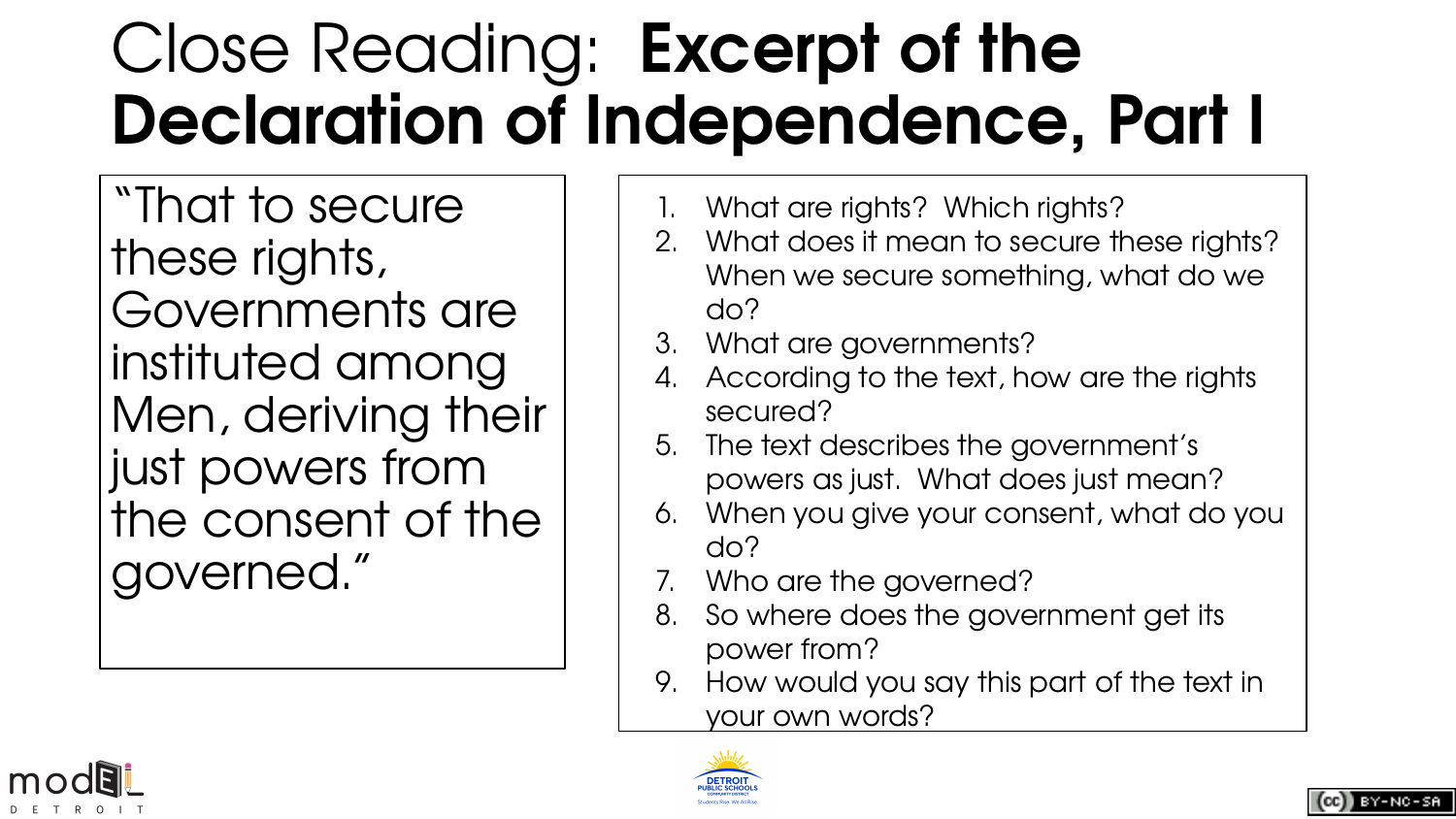

# Close Reading:  Excerpt of the Declaration of Independence, Part I

“That to secure these rights, Governments are instituted among Men, deriving their just powers from the consent of the governed.”
What are rights?  Which rights?
What does it mean to secure these rights?  When we secure something, what do we do?
What are governments?
According to the text, how are the rights secured?
The text describes the government’s powers as just.  What does just mean?
When you give your consent, what do you do?
Who are the governed?
So where does the government get its power from?
How would you say this part of the text in your own words?